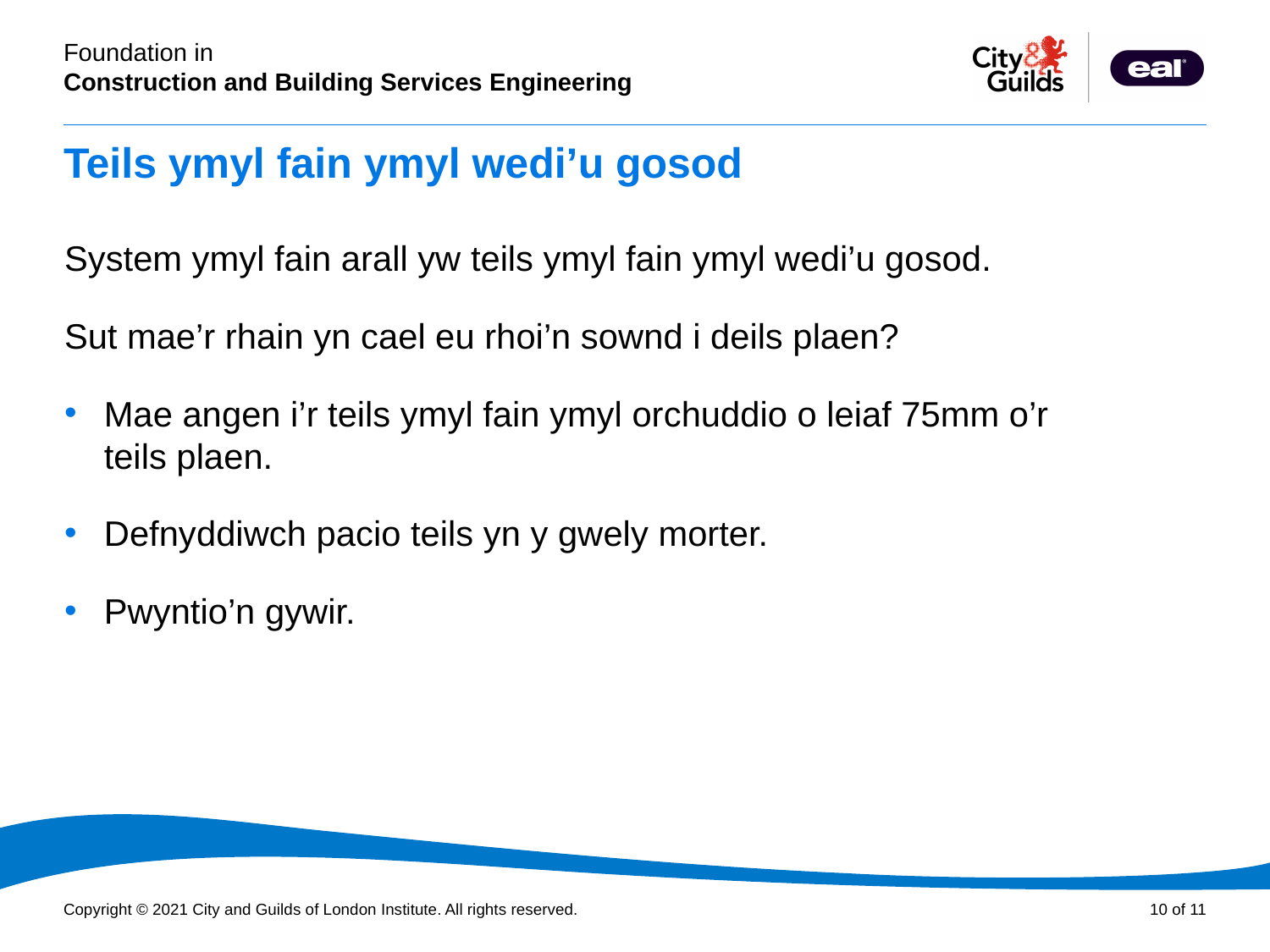

# Teils ymyl fain ymyl wedi’u gosod
System ymyl fain arall yw teils ymyl fain ymyl wedi’u gosod.
Sut mae’r rhain yn cael eu rhoi’n sownd i deils plaen?
Mae angen i’r teils ymyl fain ymyl orchuddio o leiaf 75mm o’r teils plaen.
Defnyddiwch pacio teils yn y gwely morter.
Pwyntio’n gywir.